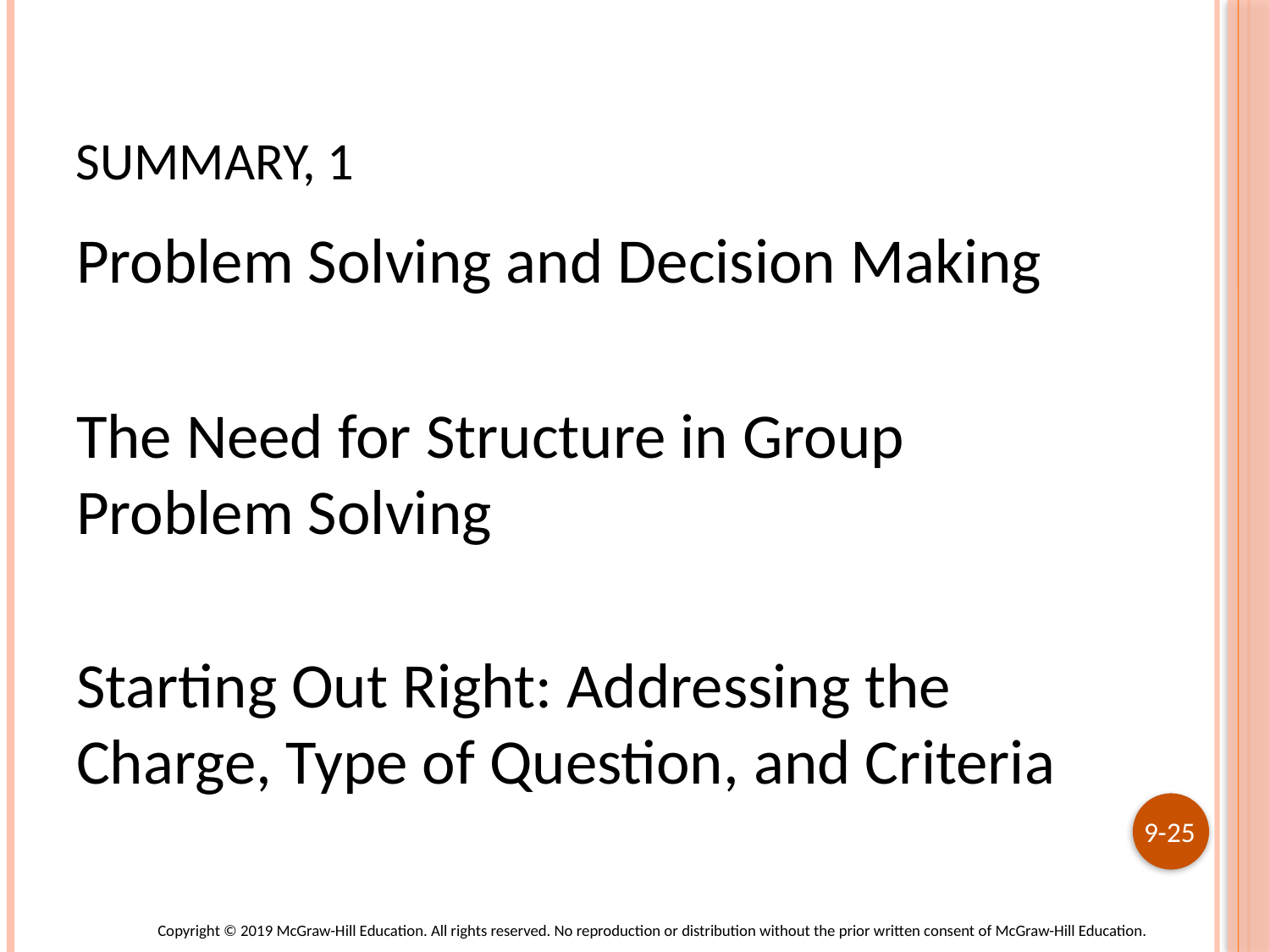

# Summary, 1
Problem Solving and Decision Making

The Need for Structure in Group Problem Solving

Starting Out Right: Addressing the Charge, Type of Question, and Criteria